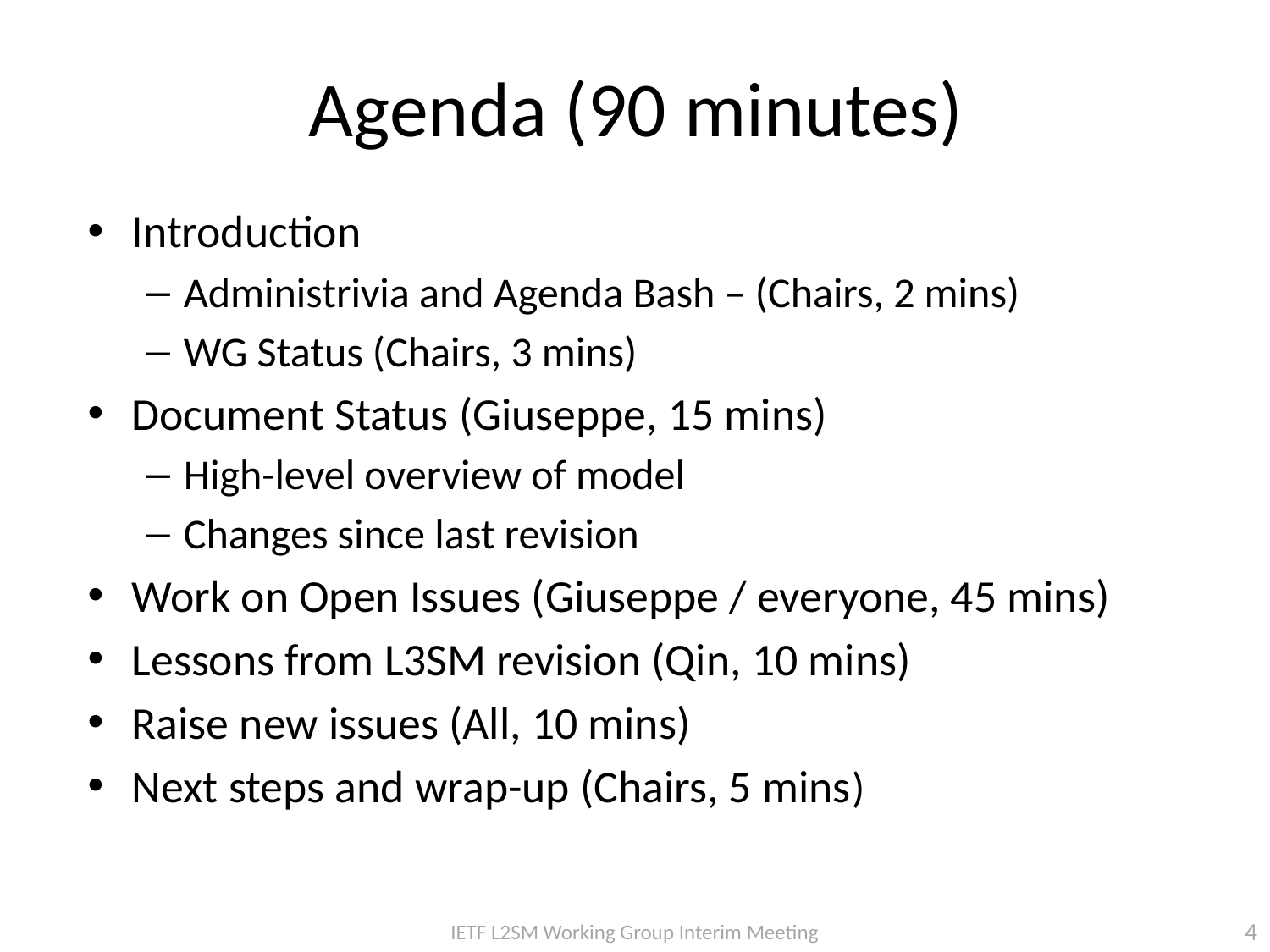

# Agenda (90 minutes)
Introduction
Administrivia and Agenda Bash – (Chairs, 2 mins)
WG Status (Chairs, 3 mins)
Document Status (Giuseppe, 15 mins)
High-level overview of model
Changes since last revision
Work on Open Issues (Giuseppe / everyone, 45 mins)
Lessons from L3SM revision (Qin, 10 mins)
Raise new issues (All, 10 mins)
Next steps and wrap-up (Chairs, 5 mins)